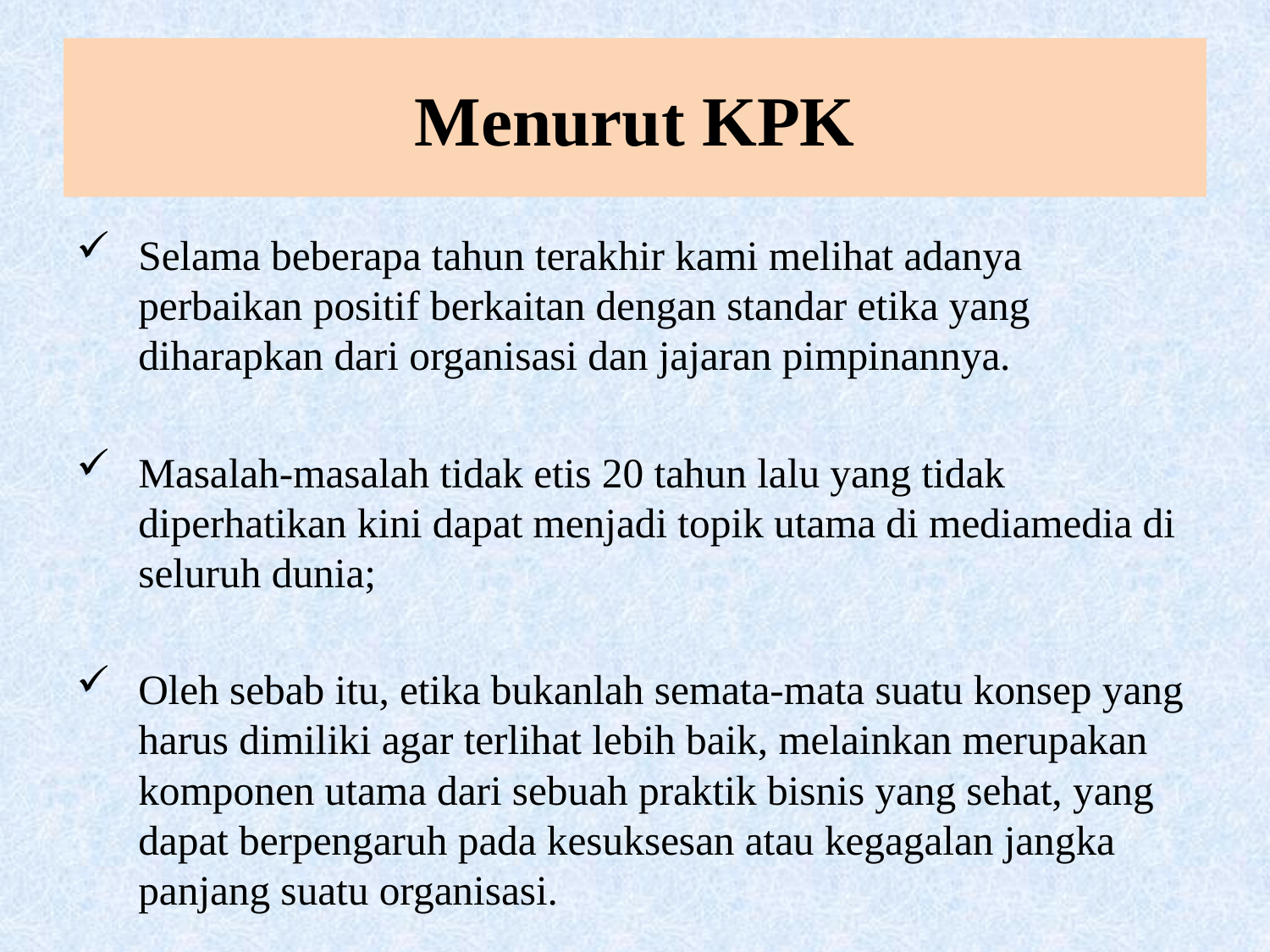

# Menurut KPK
Selama beberapa tahun terakhir kami melihat adanya perbaikan positif berkaitan dengan standar etika yang diharapkan dari organisasi dan jajaran pimpinannya.

Masalah-masalah tidak etis 20 tahun lalu yang tidak diperhatikan kini dapat menjadi topik utama di mediamedia di seluruh dunia;

Oleh sebab itu, etika bukanlah semata-mata suatu konsep yang harus dimiliki agar terlihat lebih baik, melainkan merupakan komponen utama dari sebuah praktik bisnis yang sehat, yang dapat berpengaruh pada kesuksesan atau kegagalan jangka panjang suatu organisasi.